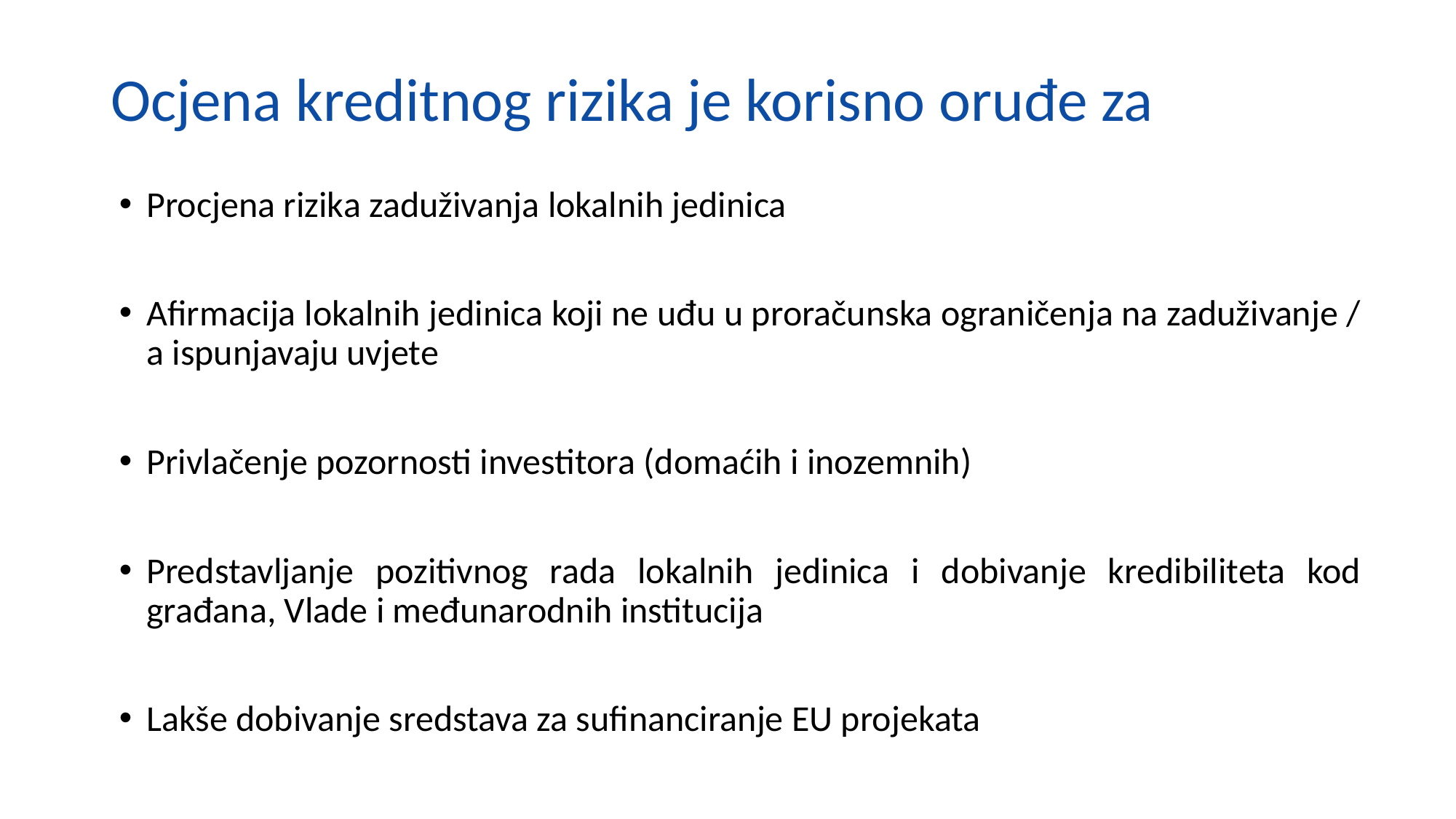

# Ocjena kreditnog rizika je korisno oruđe za
Procjena rizika zaduživanja lokalnih jedinica

Afirmacija lokalnih jedinica koji ne uđu u proračunska ograničenja na zaduživanje / a ispunjavaju uvjete

Privlačenje pozornosti investitora (domaćih i inozemnih)

Predstavljanje pozitivnog rada lokalnih jedinica i dobivanje kredibiliteta kod građana, Vlade i međunarodnih institucija

Lakše dobivanje sredstava za sufinanciranje EU projekata